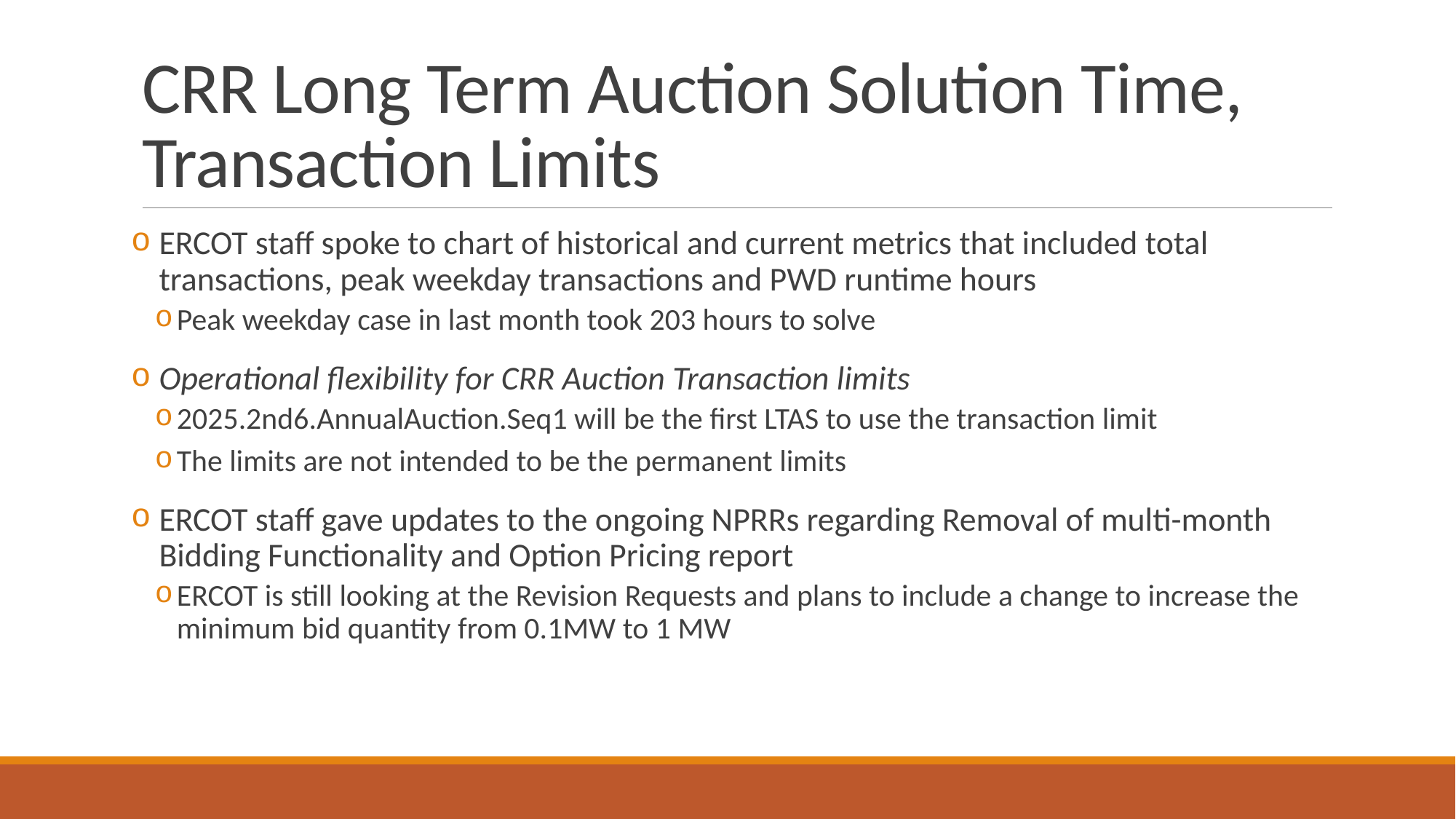

# CRR Long Term Auction Solution Time, Transaction Limits
ERCOT staff spoke to chart of historical and current metrics that included total transactions, peak weekday transactions and PWD runtime hours
Peak weekday case in last month took 203 hours to solve
Operational flexibility for CRR Auction Transaction limits
2025.2nd6.AnnualAuction.Seq1 will be the first LTAS to use the transaction limit
The limits are not intended to be the permanent limits
ERCOT staff gave updates to the ongoing NPRRs regarding Removal of multi-month Bidding Functionality and Option Pricing report
ERCOT is still looking at the Revision Requests and plans to include a change to increase the minimum bid quantity from 0.1MW to 1 MW